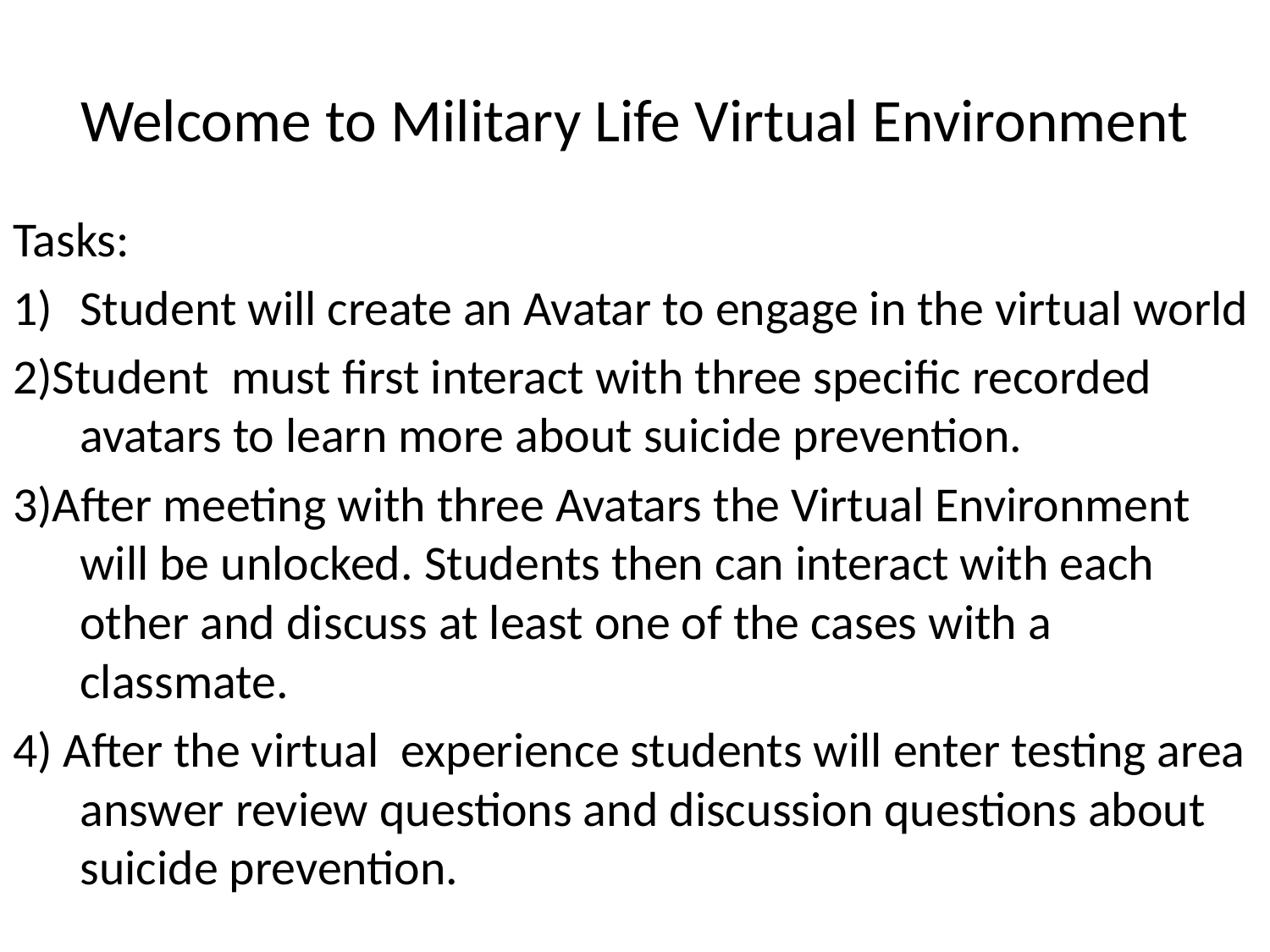

# Welcome to Military Life Virtual Environment
Tasks:
Student will create an Avatar to engage in the virtual world
2)Student  must first interact with three specific recorded avatars to learn more about suicide prevention.
3)After meeting with three Avatars the Virtual Environment will be unlocked. Students then can interact with each other and discuss at least one of the cases with a classmate.
4) After the virtual  experience students will enter testing area answer review questions and discussion questions about suicide prevention.